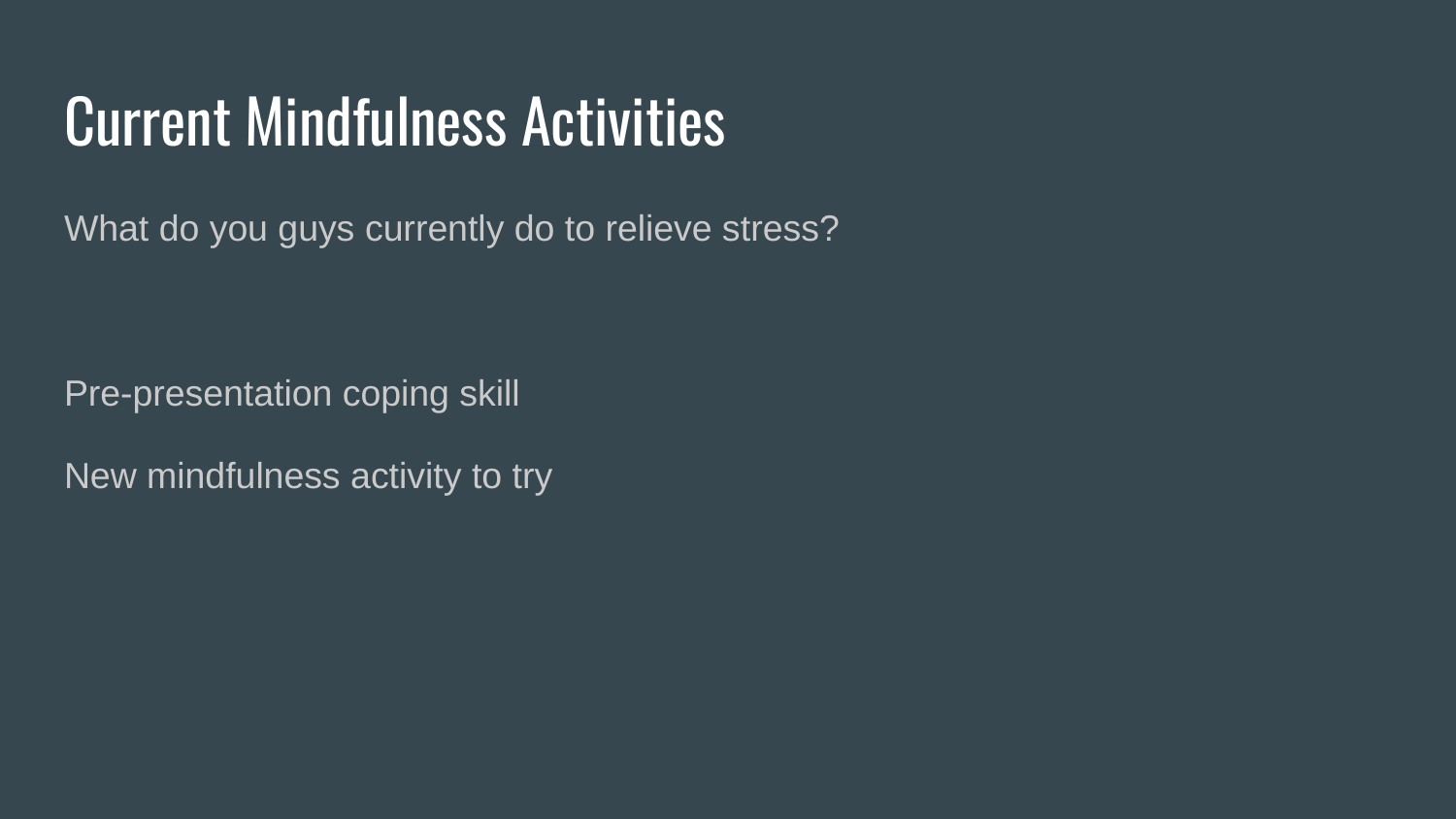

# Current Mindfulness Activities
What do you guys currently do to relieve stress?

Pre-presentation coping skill
New mindfulness activity to try